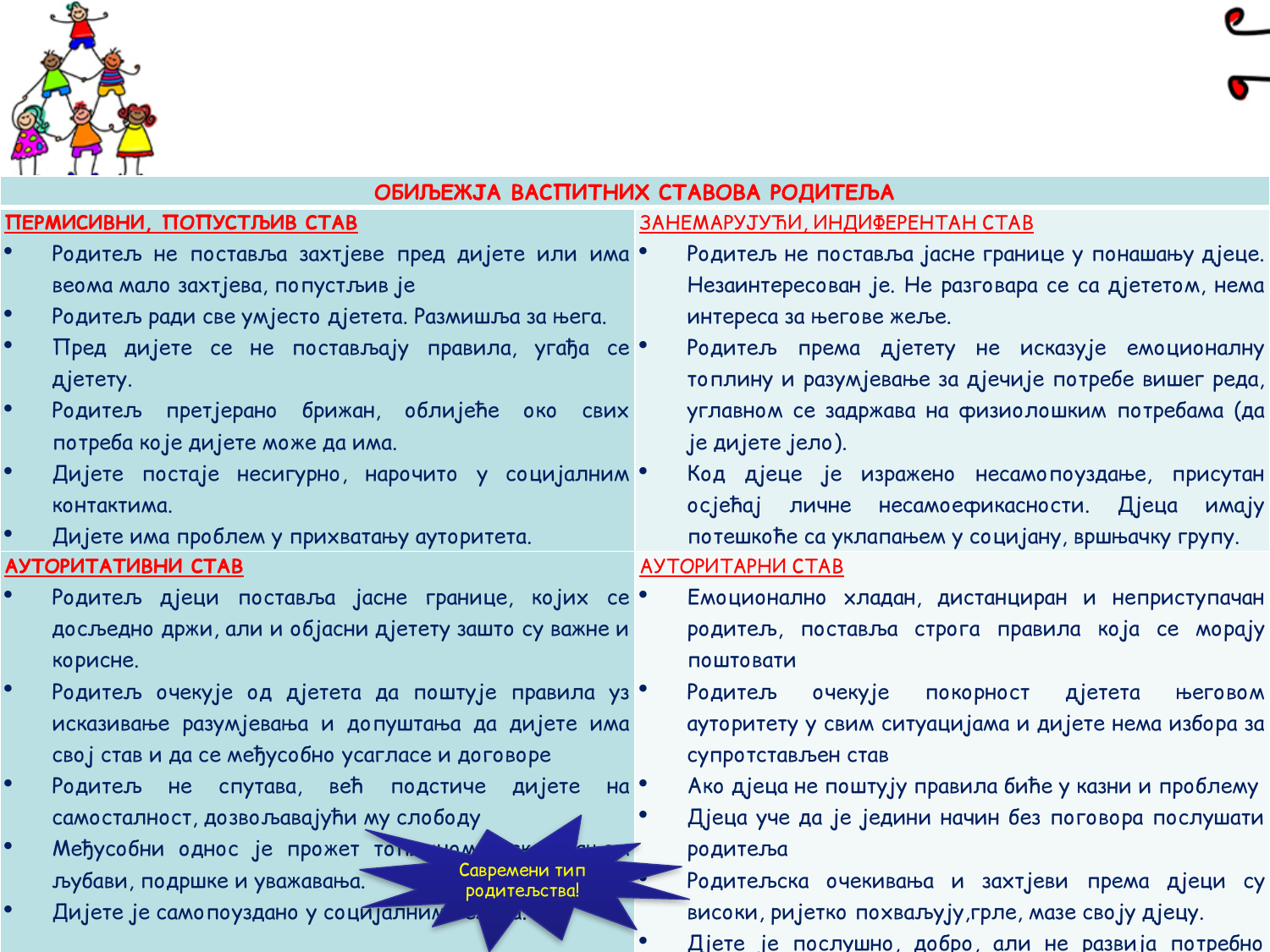

| ОБИЉЕЖЈА ВАСПИТНИХ СТАВОВА РОДИТЕЉА |  |
| --- | --- |
| ПЕРМИСИВНИ, ПОПУСТЉИВ СТАВ Родитељ не поставља захтјеве пред дијете или има веома мало захтјева, попустљив је Родитељ ради све умјесто дјетета. Размишља за њега. Пред дијете се не постављају правила, угађа се дјетету. Родитељ претјерано брижан, облијеће око свих потреба које дијете може да има. Дијете постаје несигурно, нарочито у социјалним контактима. Дијете има проблем у прихватању ауторитета. | ЗАНЕМАРУЈУЋИ, ИНДИФЕРЕНТАН СТАВ Родитељ не поставља јасне границе у понашању дјеце. Незаинтересован је. Не разговара се са дјететом, нема интереса за његове жеље. Родитељ према дјетету не исказује емоционалну топлину и разумјевање за дјечије потребе вишег реда, углавном се задржава на физиолошким потребама (да је дијете јело). Код дјеце је изражено несамопоуздање, присутан осјећај личне несамоефикасности. Дјеца имају потешкоће са уклапањем у социјану, вршњачку групу. |
| АУТОРИТАТИВНИ СТАВ Родитељ дјеци поставља јасне границе, којих се досљедно држи, али и објасни дјетету зашто су важне и корисне. Родитељ очекује од дјетета да поштује правила уз исказивање разумјевања и допуштања да дијете има свој став и да се међусобно усагласе и договоре Родитељ не спутава, већ подстиче дијете на самосталност, дозвољавајући му слободу Међусобни однос је прожет топлином, исказивањем љубави, подршке и уважавања. Дијете је самопоуздано у социјалним везама. | АУТОРИТАРНИ СТАВ Емоционално хладан, дистанциран и неприступачан родитељ, поставља строга правила која се морају поштовати Родитељ очекује покорност дјетета његовом ауторитету у свим ситуацијама и дијете нема избора за супротстављен став Ако дјеца не поштују правила биће у казни и проблему Дјеца уче да је једини начин без поговора послушати родитеља Родитељска очекивања и захтјеви према дјеци су високи, ријетко похваљују,грле, мазе своју дјецу. Дјете је послушно, добро, али не развија потребно самопоуздање. Научено је да послуша и да се покори одраслом без размишљања. |
Савремени тип родитељства!